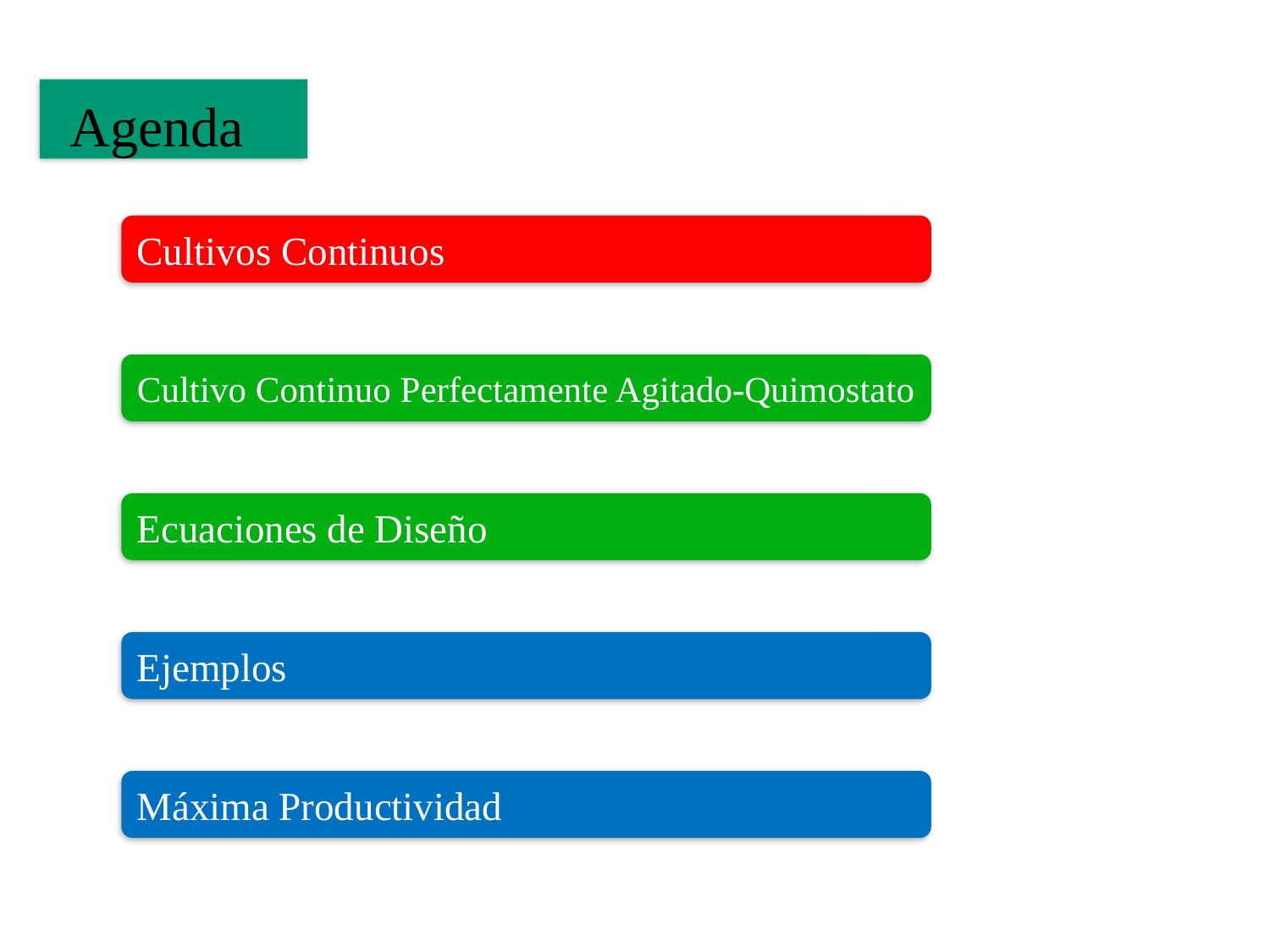

Agenda
Cultivos Continuos
Ecuaciones de Diseño
Ejemplos
Cultivo Continuo Perfectamente Agitado-Quimostato
Máxima Productividad